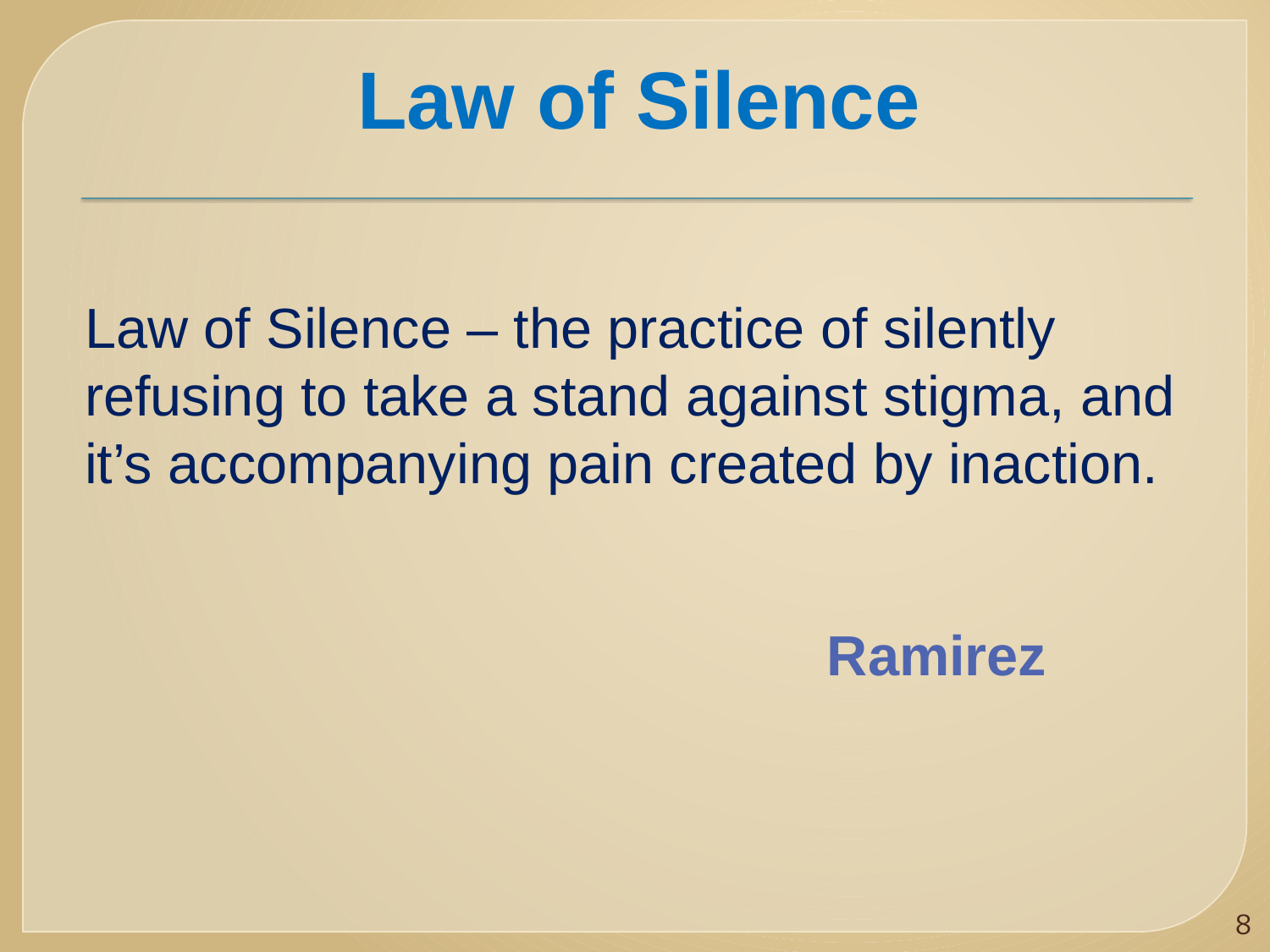

# Law of Silence
	Law of Silence – the practice of silently refusing to take a stand against stigma, and it’s accompanying pain created by inaction.
Ramirez
8